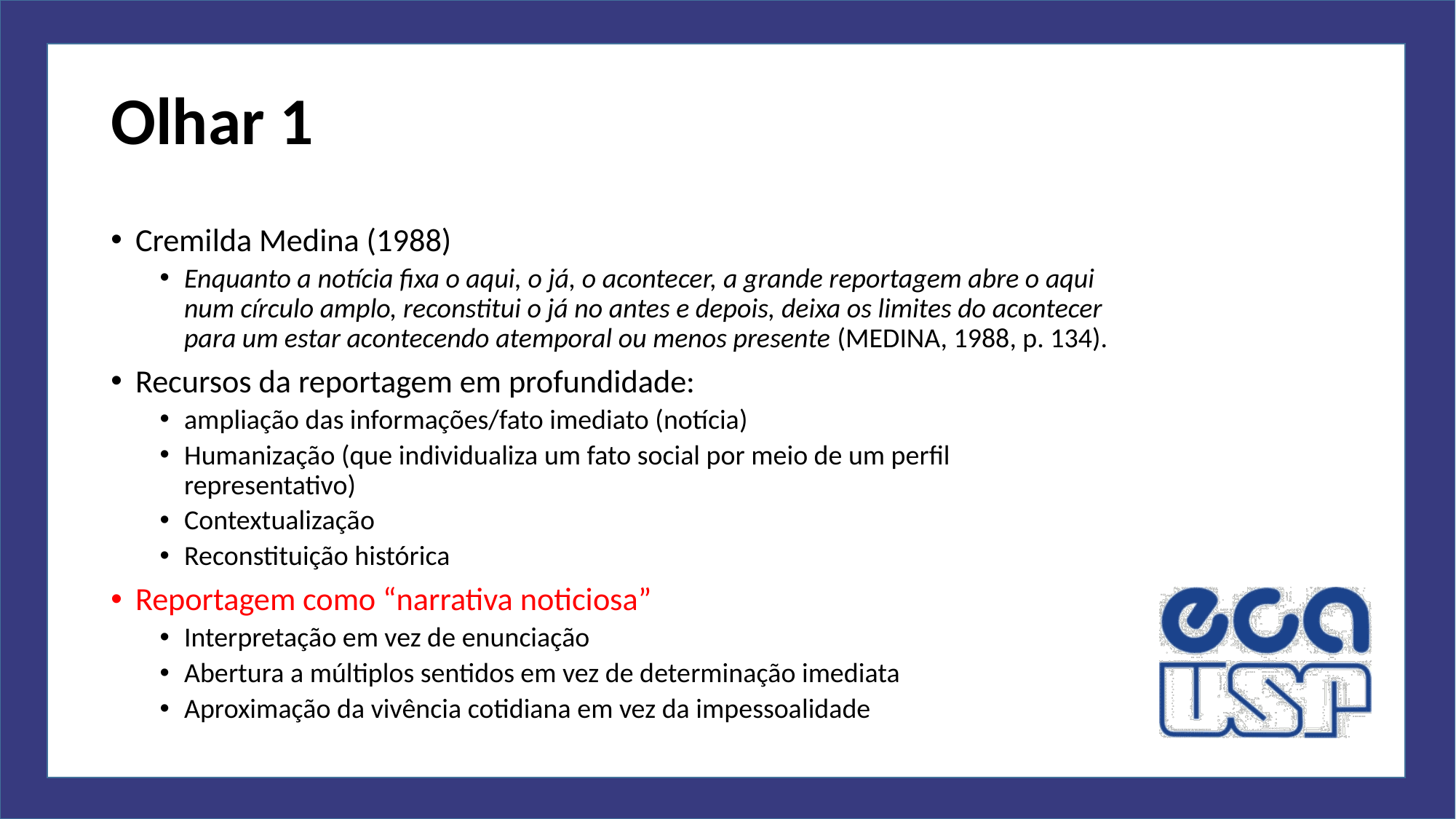

# Olhar 1
Cremilda Medina (1988)
Enquanto a notícia fixa o aqui, o já, o acontecer, a grande reportagem abre o aqui num círculo amplo, reconstitui o já no antes e depois, deixa os limites do acontecer para um estar acontecendo atemporal ou menos presente (MEDINA, 1988, p. 134).
Recursos da reportagem em profundidade:
ampliação das informações/fato imediato (notícia)
Humanização (que individualiza um fato social por meio de um perfil representativo)
Contextualização
Reconstituição histórica
Reportagem como “narrativa noticiosa”
Interpretação em vez de enunciação
Abertura a múltiplos sentidos em vez de determinação imediata
Aproximação da vivência cotidiana em vez da impessoalidade